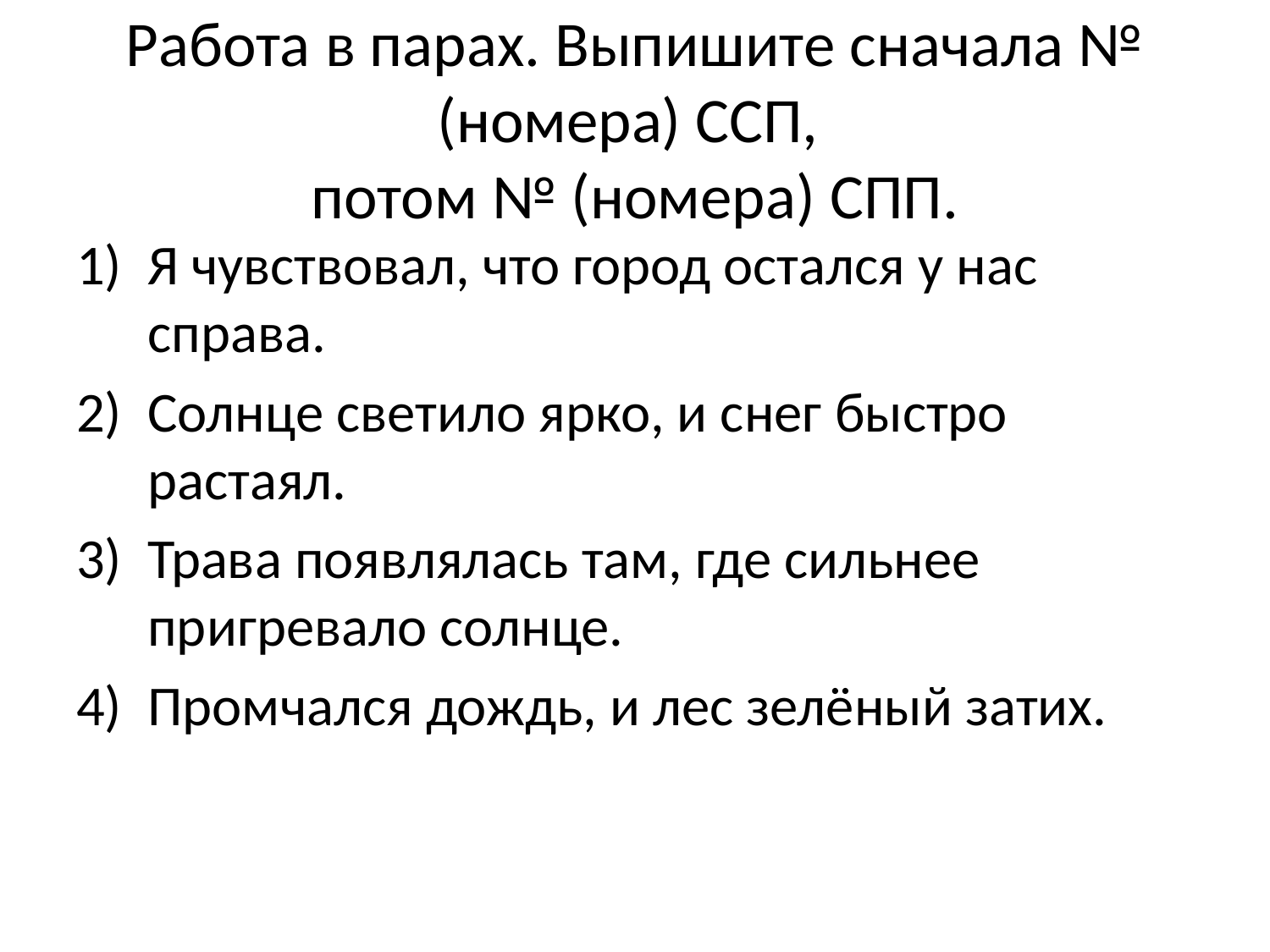

# Работа в парах. Выпишите сначала № (номера) ССП, потом № (номера) CПП.
Я чувствовал, что город остался у нас справа.
Солнце светило ярко, и снег быстро растаял.
Трава появлялась там, где сильнее пригревало солнце.
Промчался дождь, и лес зелёный затих.